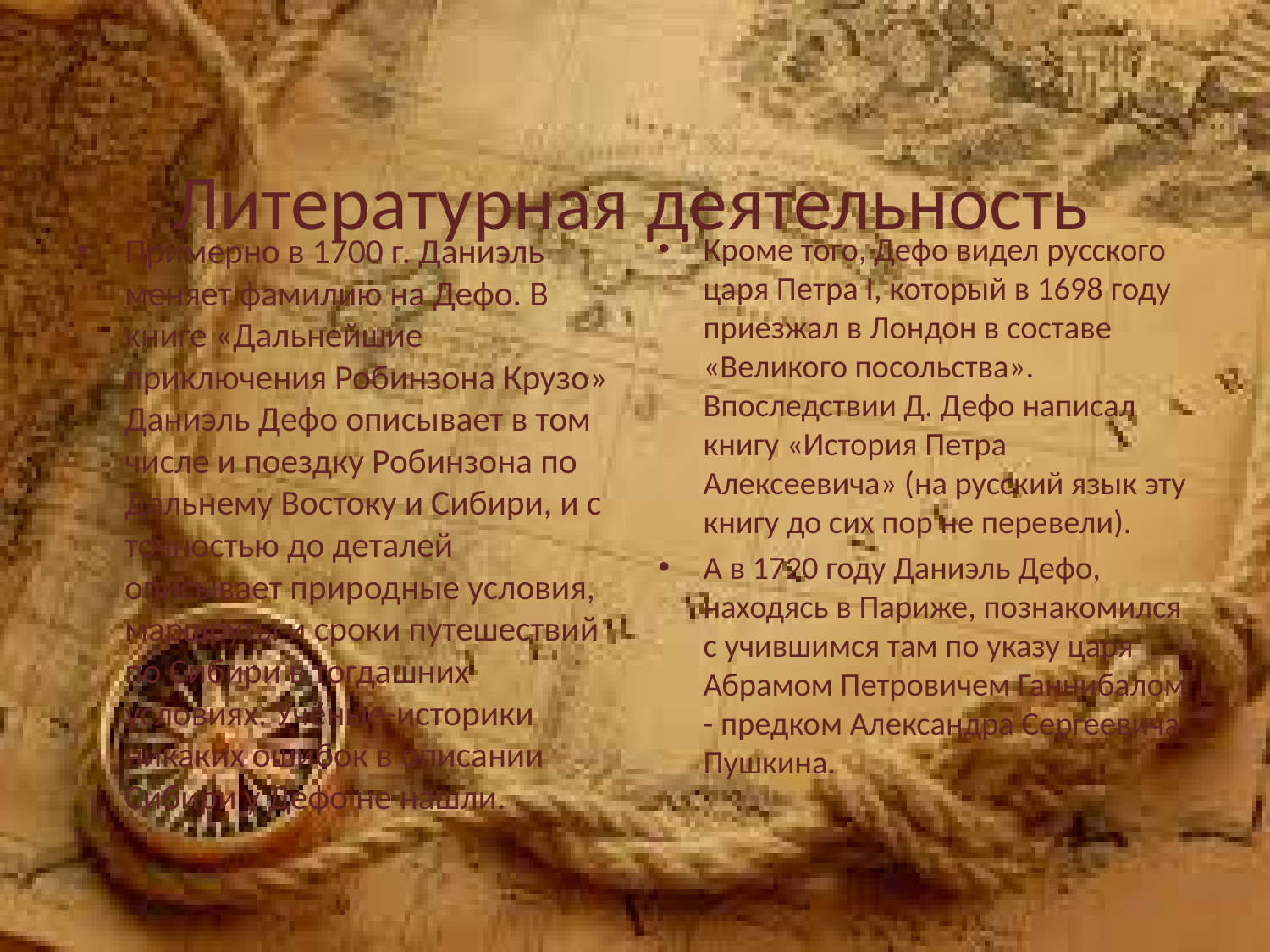

# Литературная деятельность
Примерно в 1700 г. Даниэль меняет фамилию на Дефо. В книге «Дальнейшие приключения Робинзона Крузо» Даниэль Дефо описывает в том числе и поездку Робинзона по Дальнему Востоку и Сибири, и с точностью до деталей описывает природные условия, маршруты и сроки путешествий по Сибири в тогдашних условиях. Учёные-историки никаких ошибок в описании Сибири у Дефо не нашли.
Кроме того, Дефо видел русского царя Петра I, который в 1698 году приезжал в Лондон в составе «Великого посольства». Впоследствии Д. Дефо написал книгу «История Петра Алексеевича» (на русский язык эту книгу до сих пор не перевели).
А в 1720 году Даниэль Дефо, находясь в Париже, познакомился с учившимся там по указу царя Абрамом Петровичем Ганнибалом - предком Александра Сергеевича Пушкина.